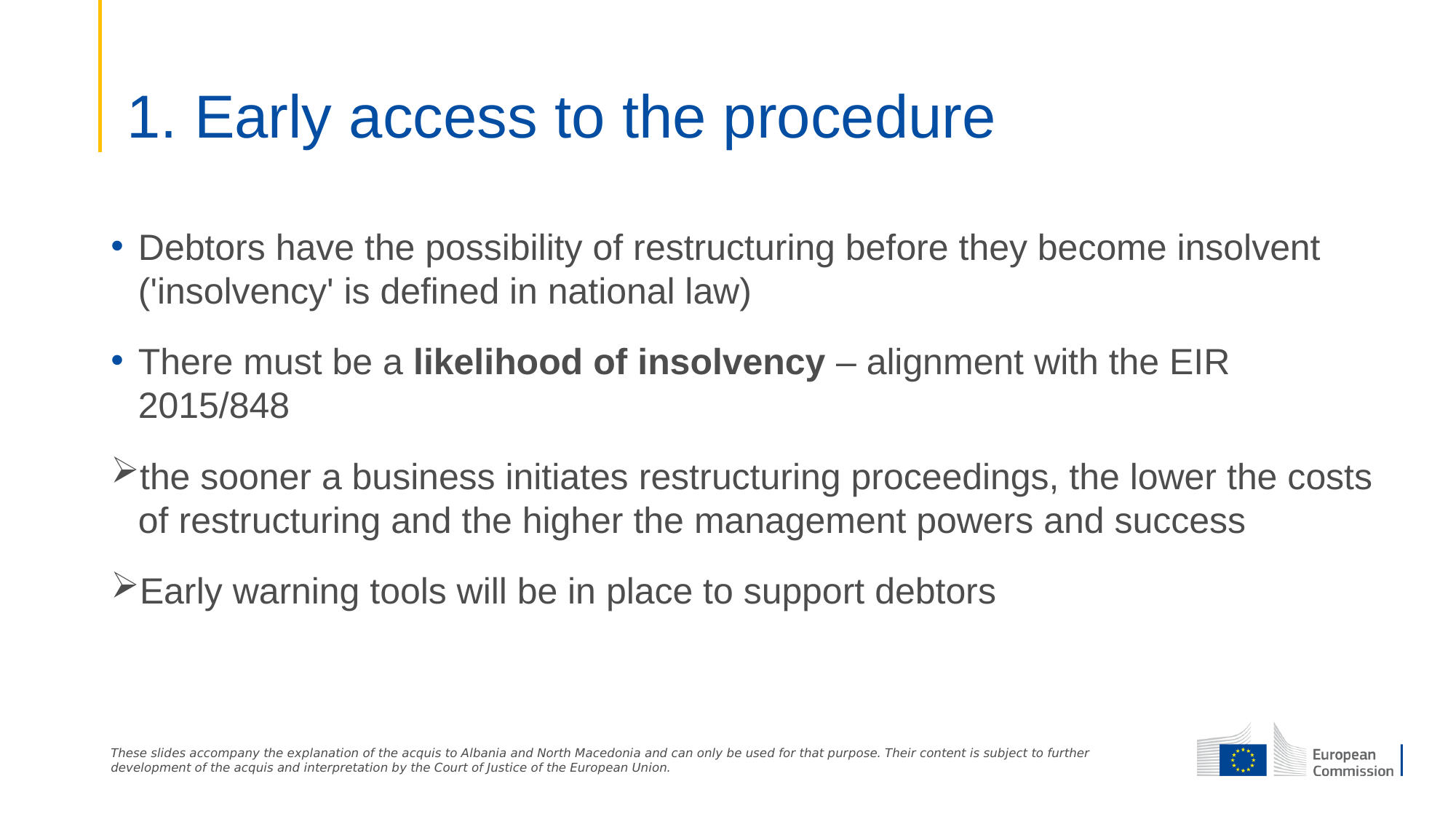

# 1. Early access to the procedure
Debtors have the possibility of restructuring before they become insolvent ('insolvency' is defined in national law)
There must be a likelihood of insolvency – alignment with the EIR 2015/848
the sooner a business initiates restructuring proceedings, the lower the costs of restructuring and the higher the management powers and success
Early warning tools will be in place to support debtors